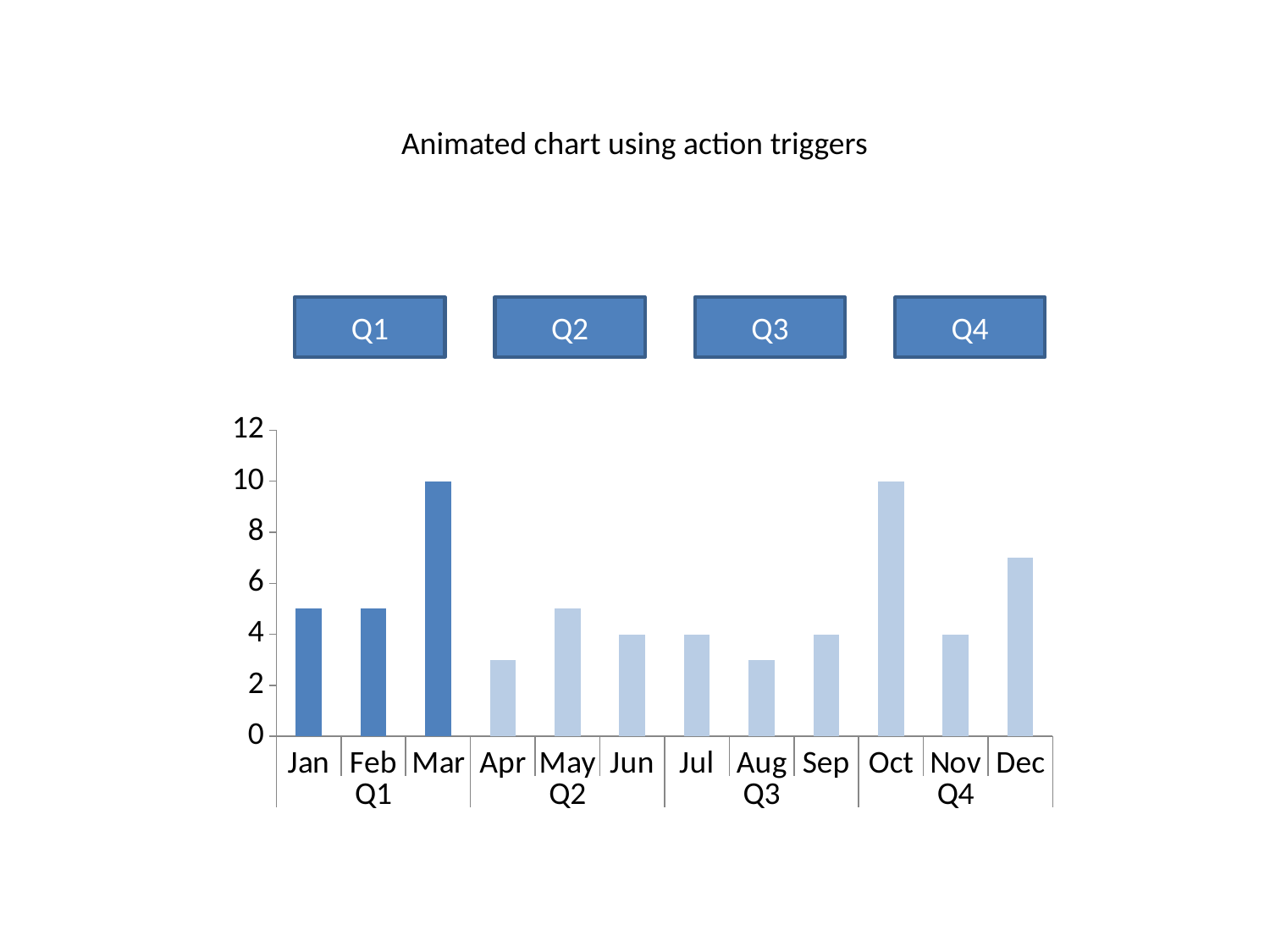

Animated chart using action triggers
Q1
Q2
Q3
Q4

### Chart

| Category | Series 2 | Series 3 |
|---|---|---|
| Jan | 5.0 | None |
| Feb | 5.0 | None |
| Mar | 10.0 | None |
| Apr | 3.0 | None |
| May | 5.0 | None |
| Jun | 4.0 | None |
| Jul | 4.0 | 4.0 |
| Aug | 3.0 | 3.0 |
| Sep | 4.0 | 4.0 |
| Oct | 10.0 | None |
| Nov | 4.0 | None |
| Dec | 7.0 | None |

### Chart

| Category | Series 2 | Series 3 |
|---|---|---|
| Jan | 5.0 | None |
| Feb | 5.0 | None |
| Mar | 10.0 | None |
| Apr | 3.0 | None |
| May | 5.0 | None |
| Jun | 4.0 | None |
| Jul | 4.0 | None |
| Aug | 3.0 | None |
| Sep | 4.0 | None |
| Oct | 10.0 | 10.0 |
| Nov | 4.0 | 4.0 |
| Dec | 7.0 | 7.0 |

### Chart

| Category | Series 2 | Series 3 |
|---|---|---|
| Jan | 5.0 | None |
| Feb | 5.0 | None |
| Mar | 10.0 | None |
| Apr | 3.0 | 3.0 |
| May | 5.0 | 5.0 |
| Jun | 4.0 | 4.0 |
| Jul | 4.0 | None |
| Aug | 3.0 | None |
| Sep | 4.0 | None |
| Oct | 10.0 | None |
| Nov | 4.0 | None |
| Dec | 7.0 | None |

### Chart

| Category | Series 2 | Series 3 |
|---|---|---|
| Jan | 5.0 | 5.0 |
| Feb | 5.0 | 5.0 |
| Mar | 10.0 | 10.0 |
| Apr | 3.0 | None |
| May | 5.0 | None |
| Jun | 4.0 | None |
| Jul | 4.0 | None |
| Aug | 3.0 | None |
| Sep | 4.0 | None |
| Oct | 10.0 | None |
| Nov | 4.0 | None |
| Dec | 7.0 | None |